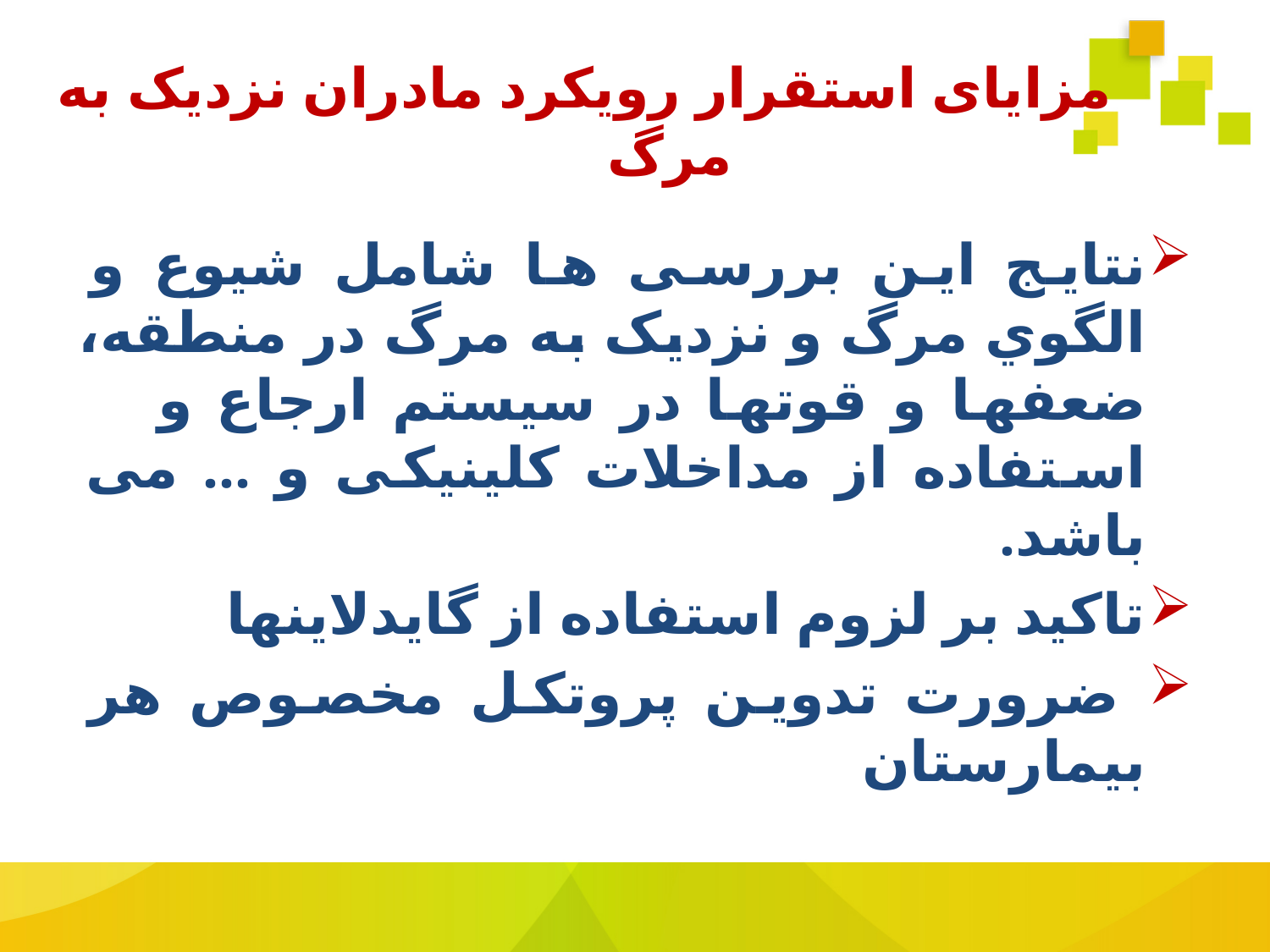

# مزایای استقرار رویکرد مادران نزدیک به مرگ
نتایج این بررسی ها شامل شیوع و الگوي مرگ و نزدیک به مرگ در منطقه، ضعفها و قوتها در سیستم ارجاع و    استفاده از مداخلات کلینیکی و ... می باشد.
تاکید بر لزوم استفاده از گایدلاینها
 ضرورت تدوین پروتکل مخصوص هر بیمارستان